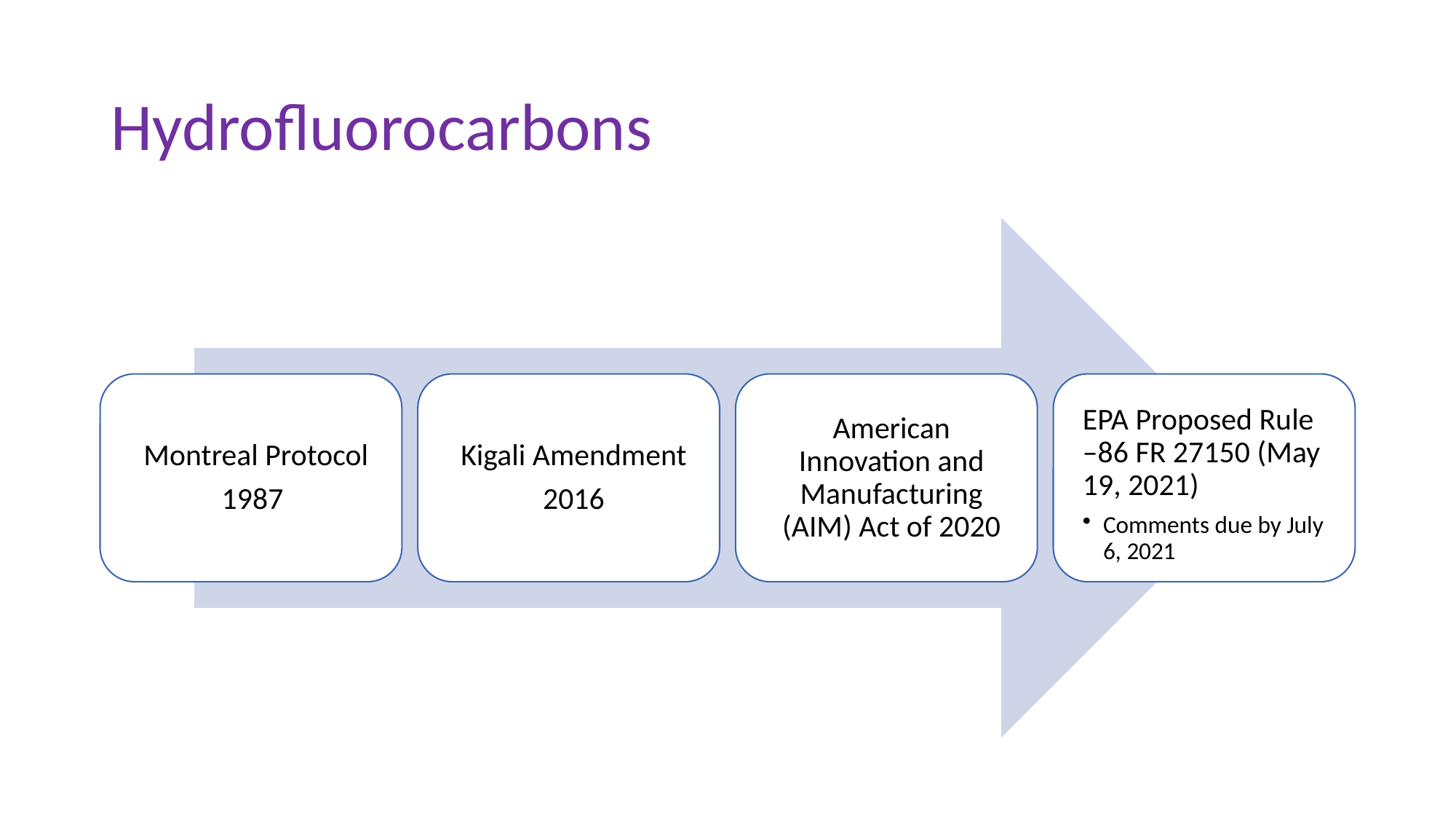

# Hydrofluorocarbons
Montreal Protocol
1987
Kigali Amendment
2016
American Innovation and Manufacturing (AIM) Act of 2020
EPA Proposed Rule –86 FR 27150 (May 19, 2021)
Comments due by July 6, 2021